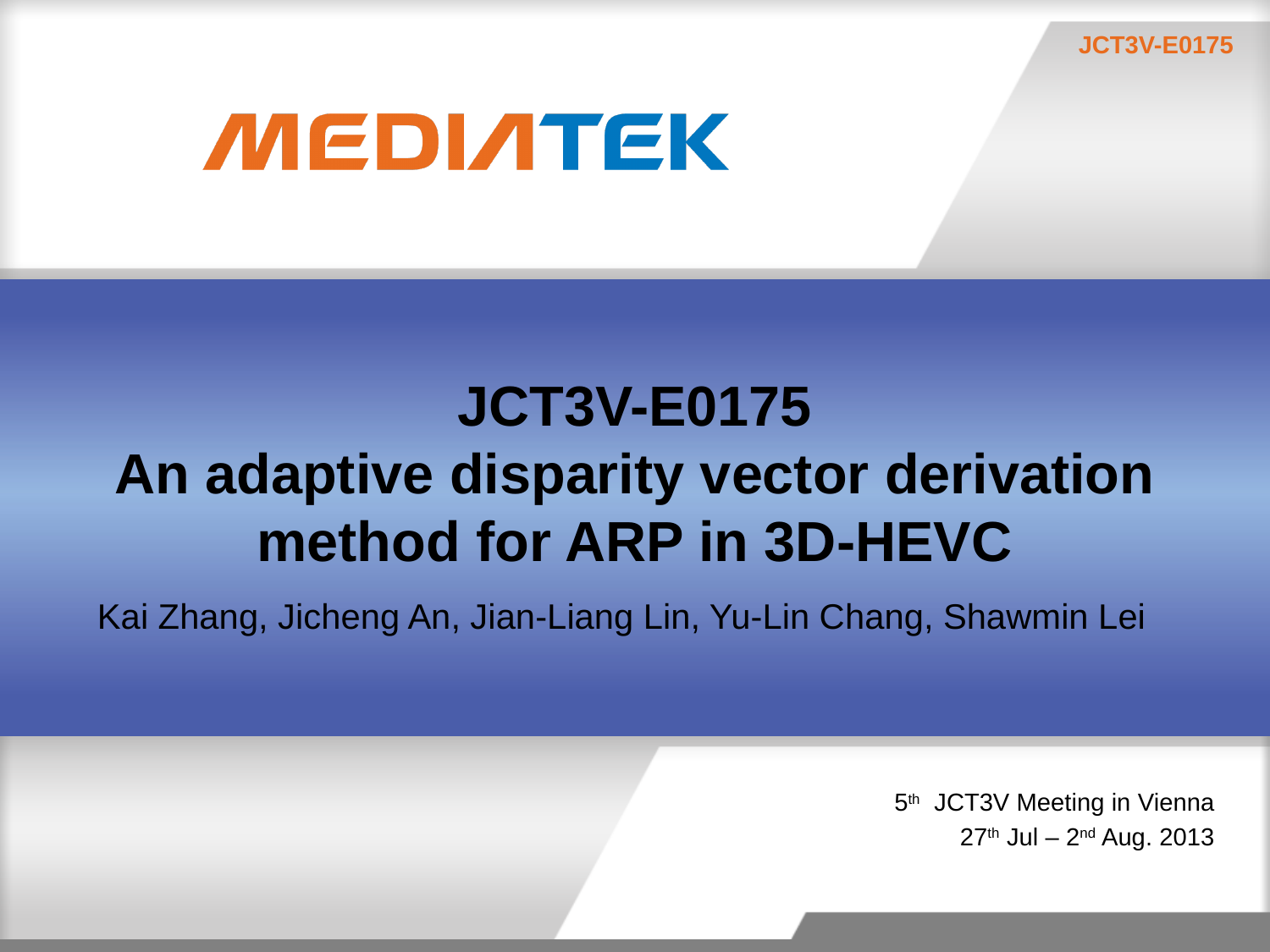

# JCT3V-E0175 An adaptive disparity vector derivation method for ARP in 3D-HEVC
Kai Zhang, Jicheng An, Jian-Liang Lin, Yu-Lin Chang, Shawmin Lei